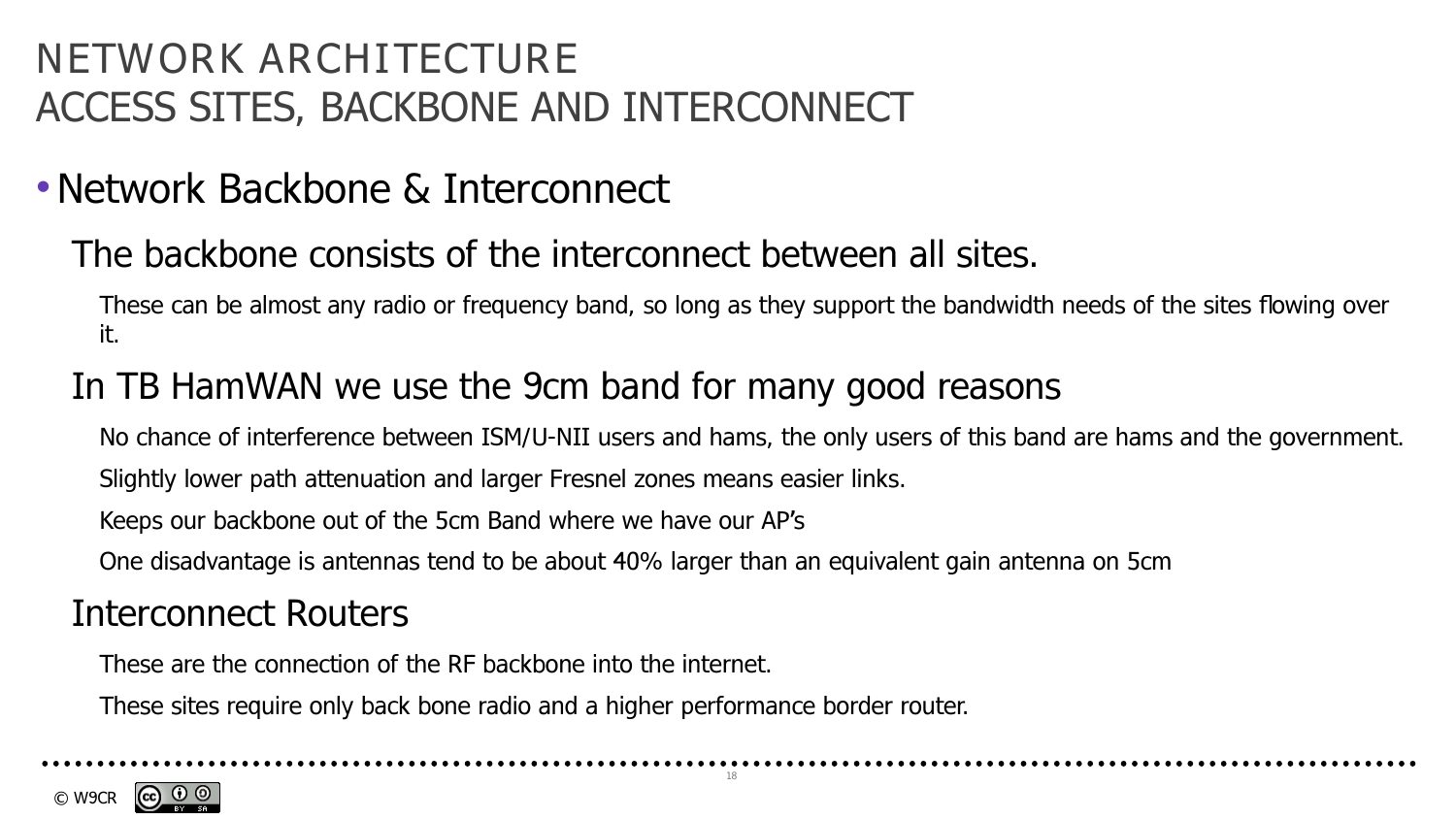

# NETWORK ARCHITECTURE ACCESS SITES, BACKBONE AND INTERCONNECT
Network Backbone & Interconnect
The backbone consists of the interconnect between all sites.
These can be almost any radio or frequency band, so long as they support the bandwidth needs of the sites flowing over it.
In TB HamWAN we use the 9cm band for many good reasons
No chance of interference between ISM/U-NII users and hams, the only users of this band are hams and the government.
Slightly lower path attenuation and larger Fresnel zones means easier links.
Keeps our backbone out of the 5cm Band where we have our AP’s
One disadvantage is antennas tend to be about 40% larger than an equivalent gain antenna on 5cm
Interconnect Routers
These are the connection of the RF backbone into the internet.
These sites require only back bone radio and a higher performance border router.